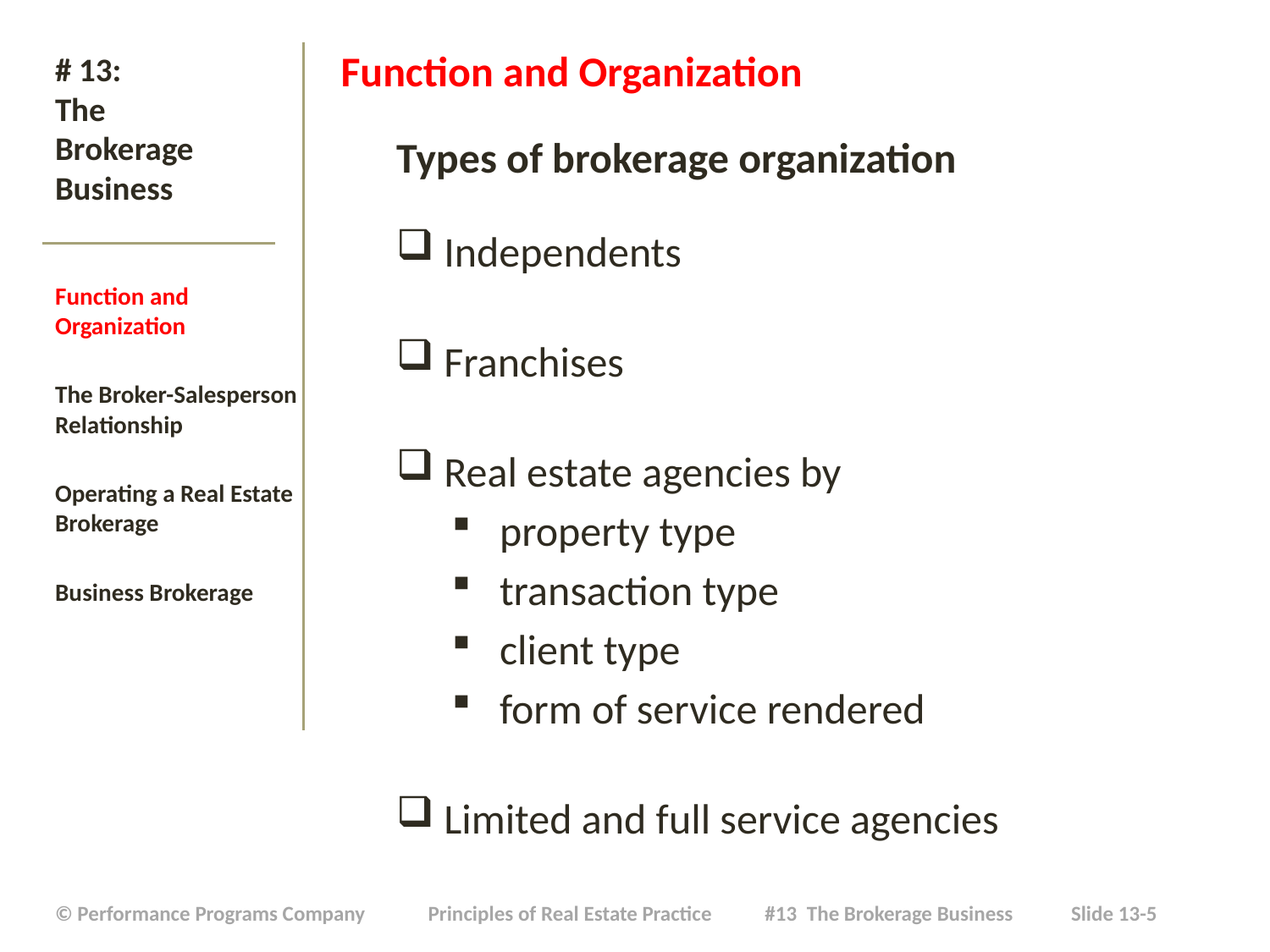

Function and Organization

Types of brokerage organization

Independents
Franchises
Real estate agencies by
property type
transaction type
client type
form of service rendered
Limited and full service agencies

# # 13: The Brokerage Business

Function and Organization

The Broker-Salesperson Relationship

Operating a Real Estate Brokerage

Business Brokerage

| © Performance Programs Company Principles of Real Estate Practice #13 The Brokerage Business Slide 13-5 |
| --- |